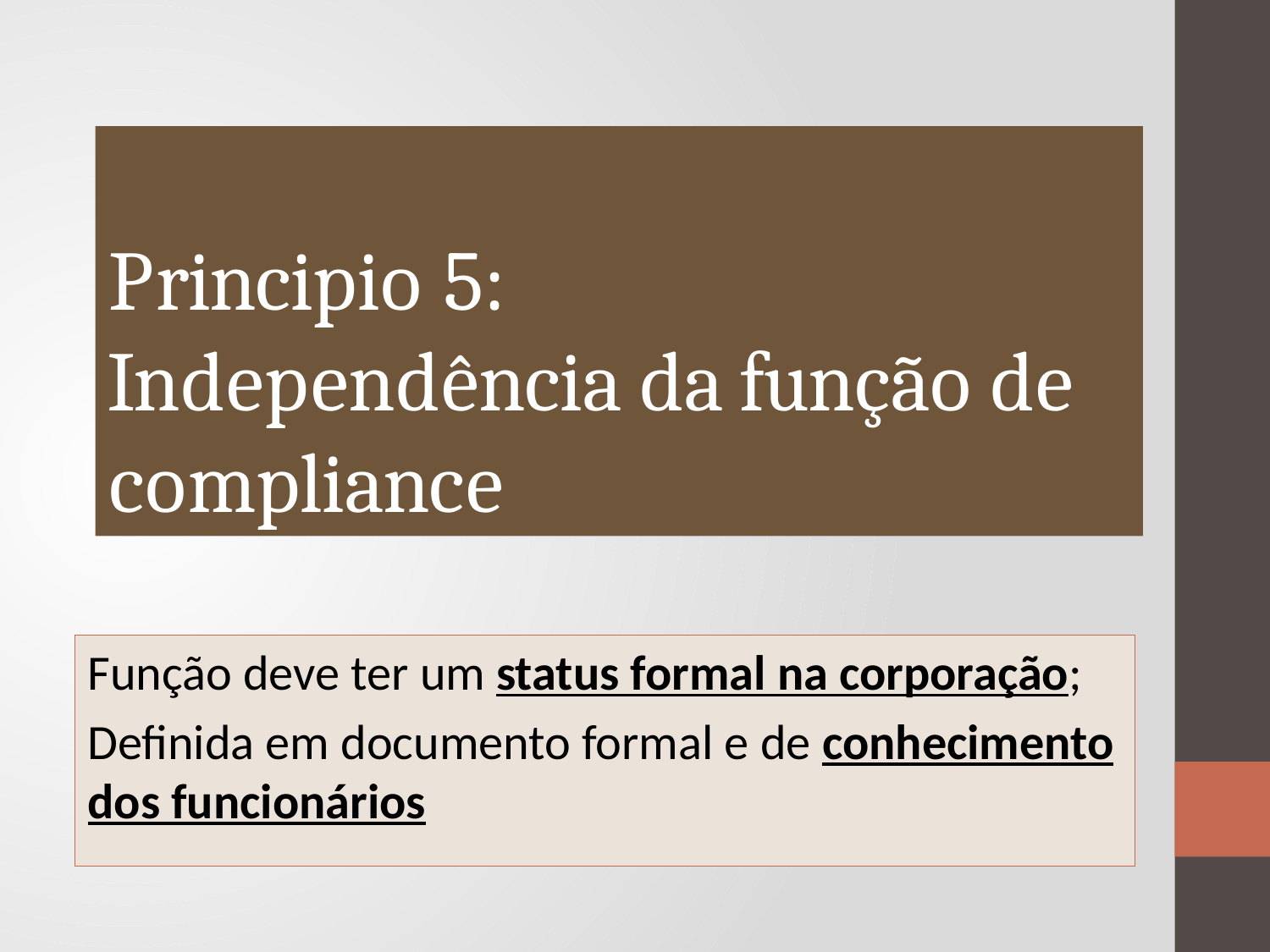

# Principio 5: Independência da função de compliance
Função deve ter um status formal na corporação;
Definida em documento formal e de conhecimento dos funcionários